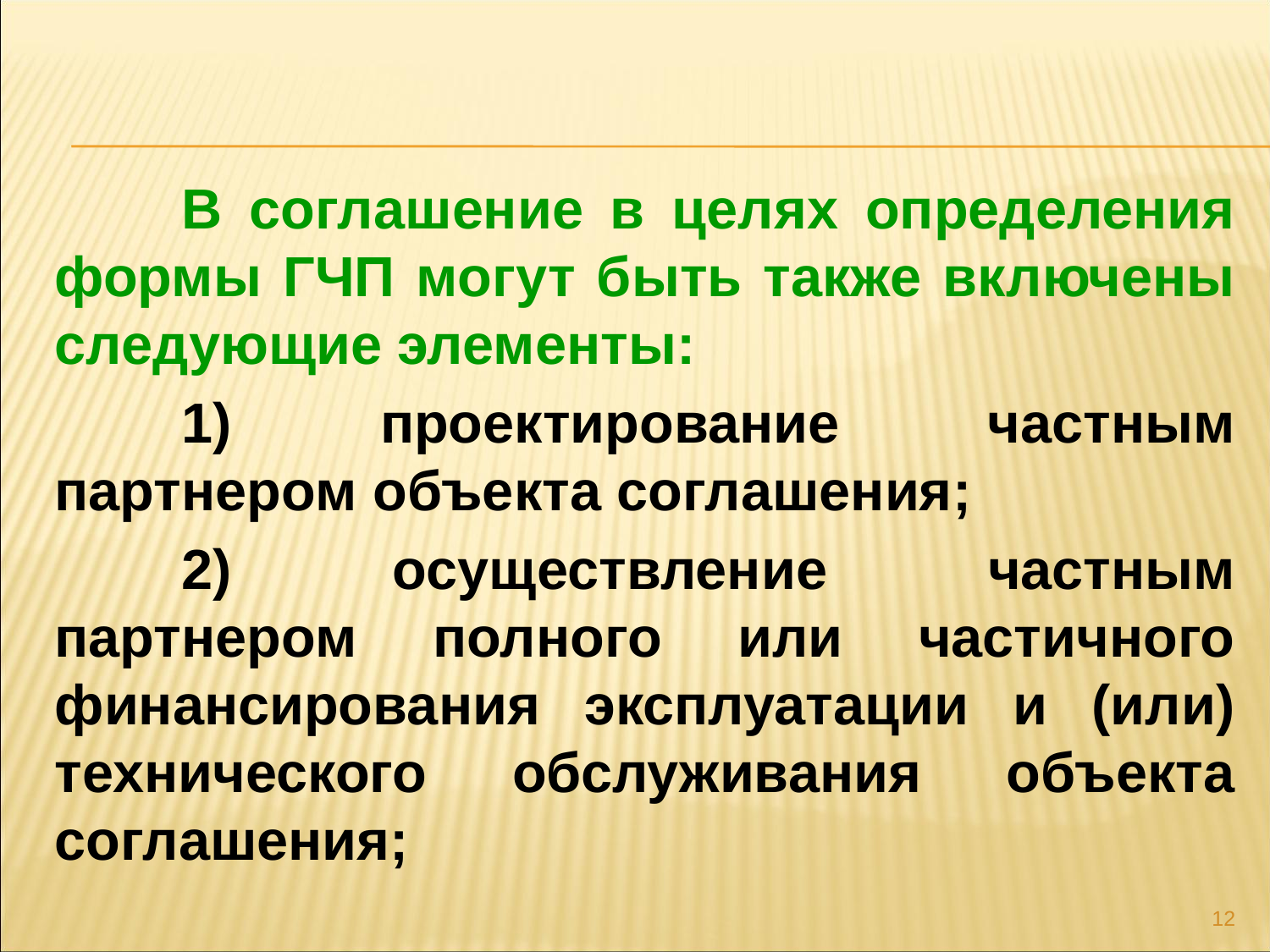

В соглашение в целях определения формы ГЧП могут быть также включены следующие элементы:
	1) проектирование частным партнером объекта соглашения;
	2) осуществление частным партнером полного или частичного финансирования эксплуатации и (или) технического обслуживания объекта соглашения;

12